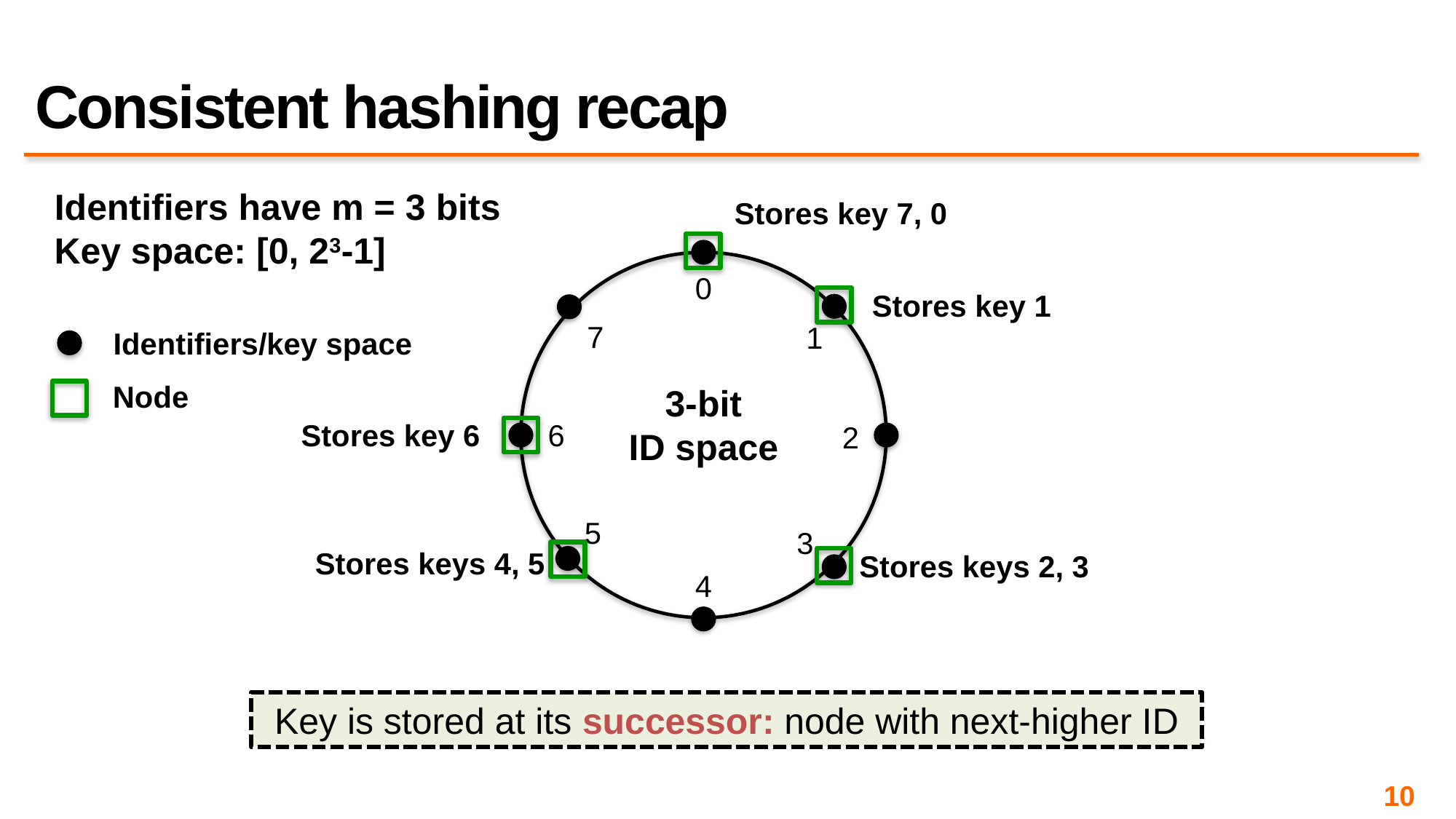

# Consistent hashing recap
Identifiers have m = 3 bits
Key space: [0, 23-1]
Stores key 7, 0

0
Stores key 1

7
1
Identifiers/key space

Node
3-bit
ID space

Stores key 6
6
2

5
3
Stores keys 4, 5
Stores keys 2, 3

4

Key is stored at its successor: node with next-higher ID
10